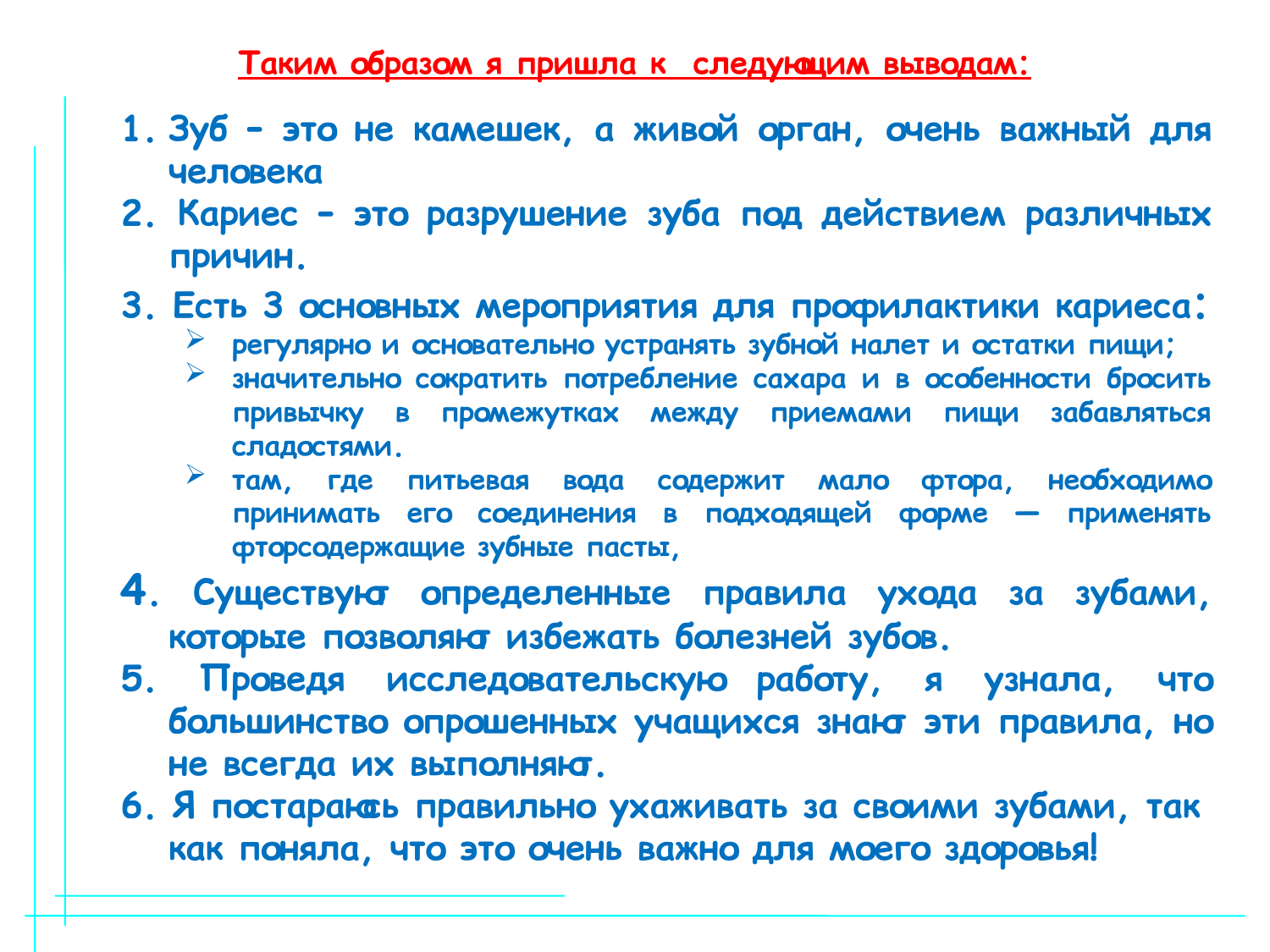

Таким образом я пришла к  следующим выводам:

Зуб – это не камешек, а живой орган, очень важный для человека
2. Кариес – это разрушение зуба под действием различных причин.
3. Есть 3 основных мероприятия для профилактики кариеса:
регулярно и основательно устранять зубной налет и остатки пищи;
значительно сократить потребление сахара и в особенности бросить привычку в промежутках между приемами пищи забавляться сладостями.
там, где питьевая вода содержит мало фтора, необходимо принимать его соединения в подходящей форме — применять фторсодержащие зубные пасты,
4. Существуют определенные правила ухода за зубами, которые позволяют избежать болезней зубов.
5. Проведя исследовательскую работу, я узнала, что большинство опрошенных учащихся знают эти правила, но не всегда их выполняют.
6. Я постараюсь правильно ухаживать за своими зубами, так как поняла, что это очень важно для моего здоровья!